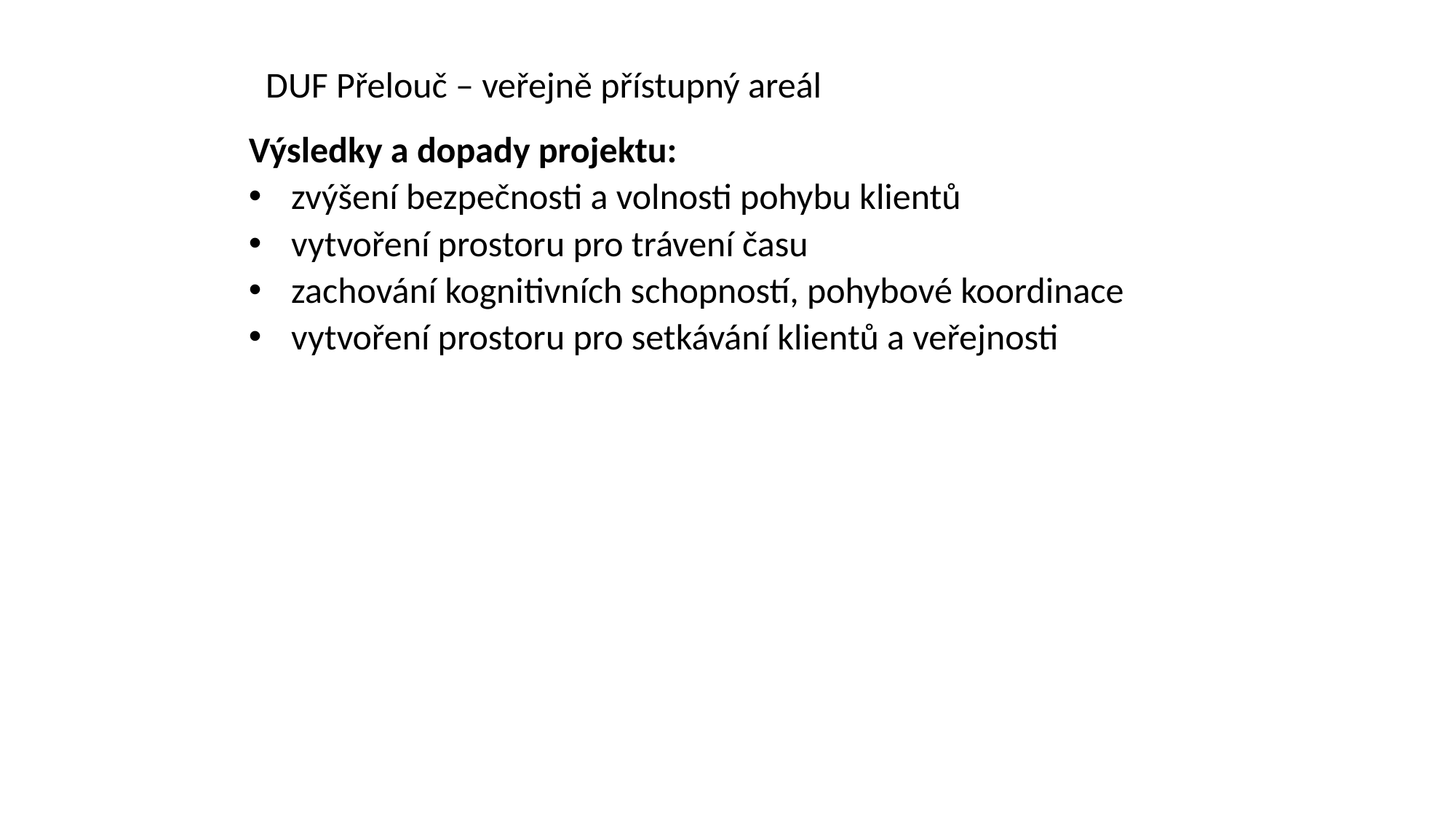

# DUF Přelouč – veřejně přístupný areál
Výsledky a dopady projektu:
zvýšení bezpečnosti a volnosti pohybu klientů
vytvoření prostoru pro trávení času
zachování kognitivních schopností, pohybové koordinace
vytvoření prostoru pro setkávání klientů a veřejnosti